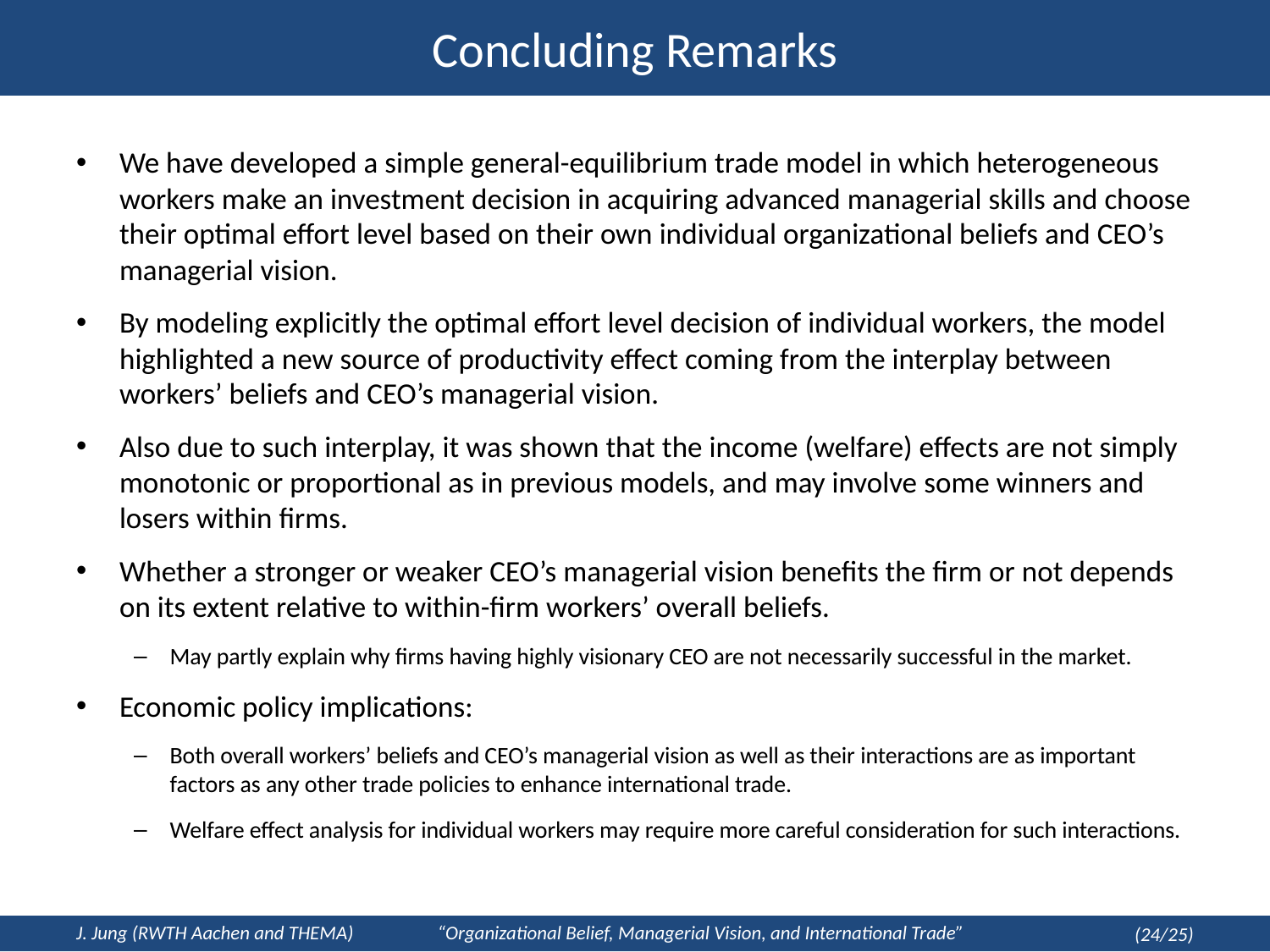

# Concluding Remarks
We have developed a simple general-equilibrium trade model in which heterogeneous workers make an investment decision in acquiring advanced managerial skills and choose their optimal effort level based on their own individual organizational beliefs and CEO’s managerial vision.
By modeling explicitly the optimal effort level decision of individual workers, the model highlighted a new source of productivity effect coming from the interplay between workers’ beliefs and CEO’s managerial vision.
Also due to such interplay, it was shown that the income (welfare) effects are not simply monotonic or proportional as in previous models, and may involve some winners and losers within firms.
Whether a stronger or weaker CEO’s managerial vision benefits the firm or not depends on its extent relative to within-firm workers’ overall beliefs.
May partly explain why firms having highly visionary CEO are not necessarily successful in the market.
Economic policy implications:
Both overall workers’ beliefs and CEO’s managerial vision as well as their interactions are as important factors as any other trade policies to enhance international trade.
Welfare effect analysis for individual workers may require more careful consideration for such interactions.
We have developed a simple general-equilibrium trade model in which heterogeneous workers make an investment decision in acquiring advanced managerial skills and choose their optimal effort level based on their own individual organizational beliefs and CEO’s managerial vision.
By modeling explicitly the optimal effort level decision of individual workers, the model highlighted a new source of productivity effect coming from the interplay between workers’ beliefs and CEO’s managerial vision.
Also due to such interplay, it was shown that the income (welfare) effects are not simply monotonic or proportional as in previous models, and may involve some winners and losers within firms.
Whether a stronger or weaker CEO’s managerial vision benefits the firm or not depends on its extent relative to within-firm workers’ overall beliefs.
May partly explain why firms having highly visionary CEO are not necessarily successful in the market.
Economic policy implications:
Both overall workers’ beliefs and CEO’s managerial vision as well as their interactions are as important factors as any other trade policies to enhance international trade.
Welfare effect analysis for individual workers may require more careful consideration for such interactions.
J. Jung (RWTH Aachen and THEMA)                   “Organizational Belief, Managerial Vision, and International Trade”
(24/25)